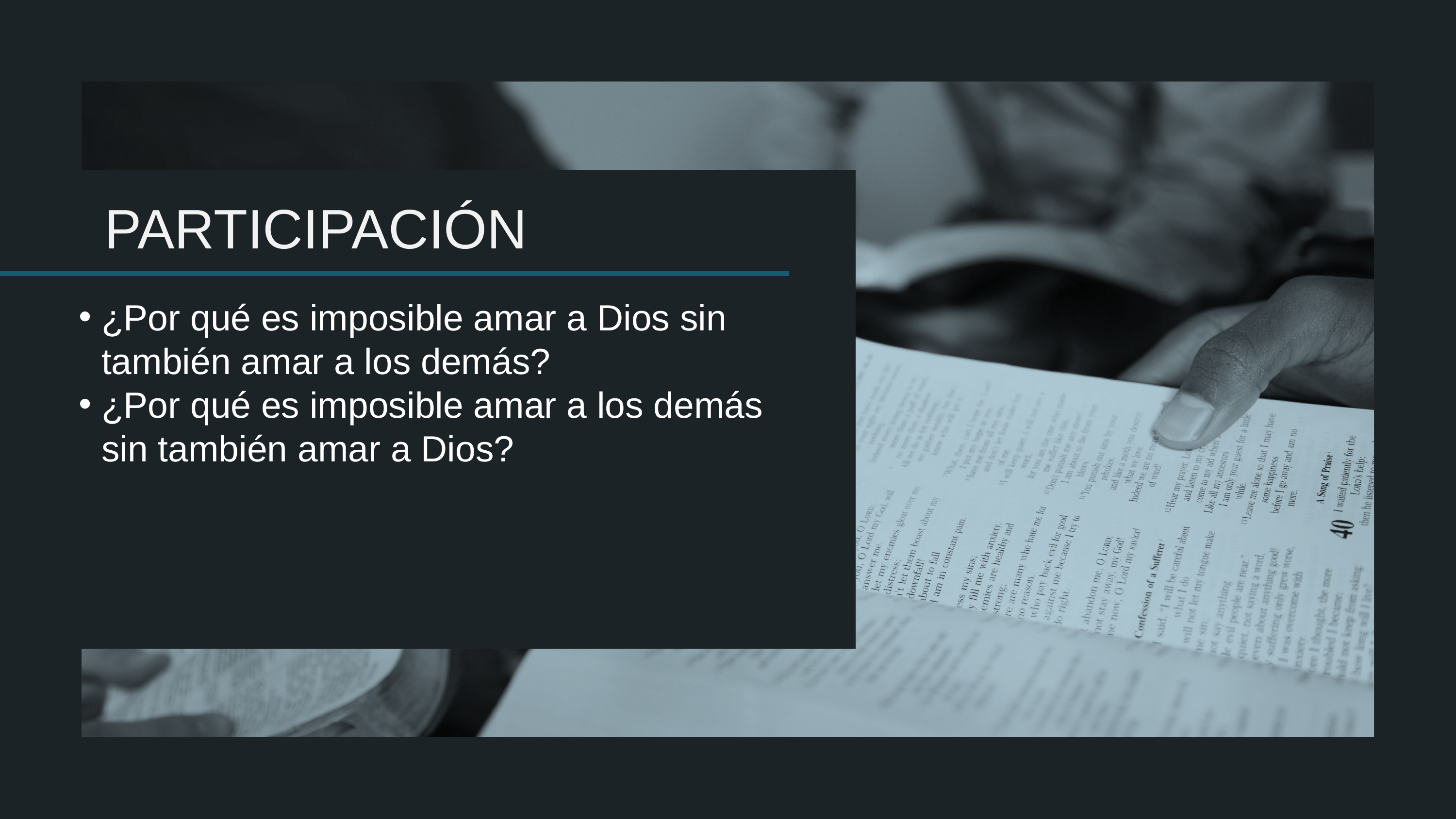

¿Por qué es imposible amar a Dios sin también amar a los demás?
¿Por qué es imposible amar a los demás sin también amar a Dios?